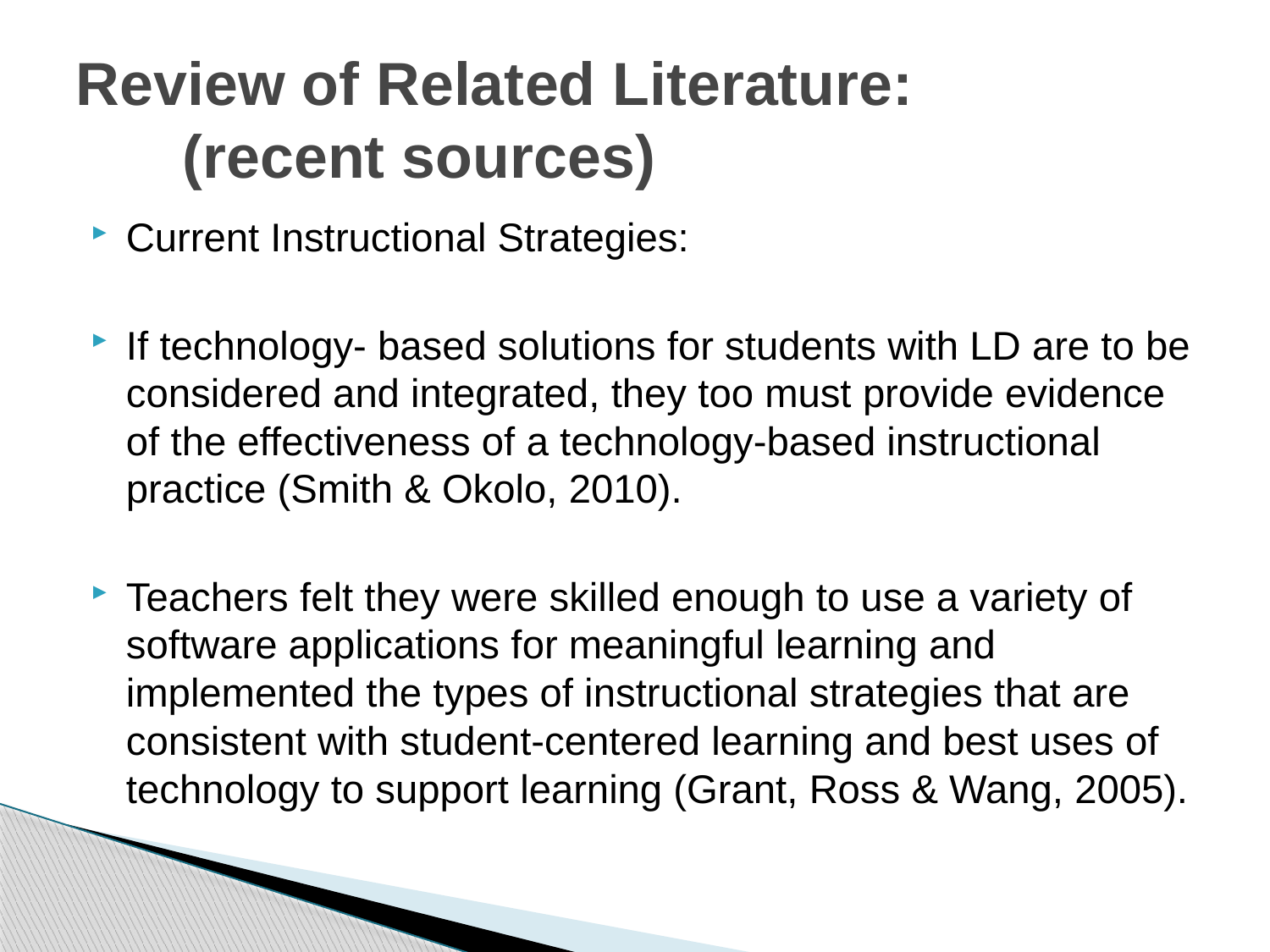

# Review of Related Literature: (recent sources)
Current Instructional Strategies:

If technology- based solutions for students with LD are to be considered and integrated, they too must provide evidence of the effectiveness of a technology-based instructional practice (Smith & Okolo, 2010).

Teachers felt they were skilled enough to use a variety of software applications for meaningful learning and implemented the types of instructional strategies that are consistent with student-centered learning and best uses of technology to support learning (Grant, Ross & Wang, 2005).